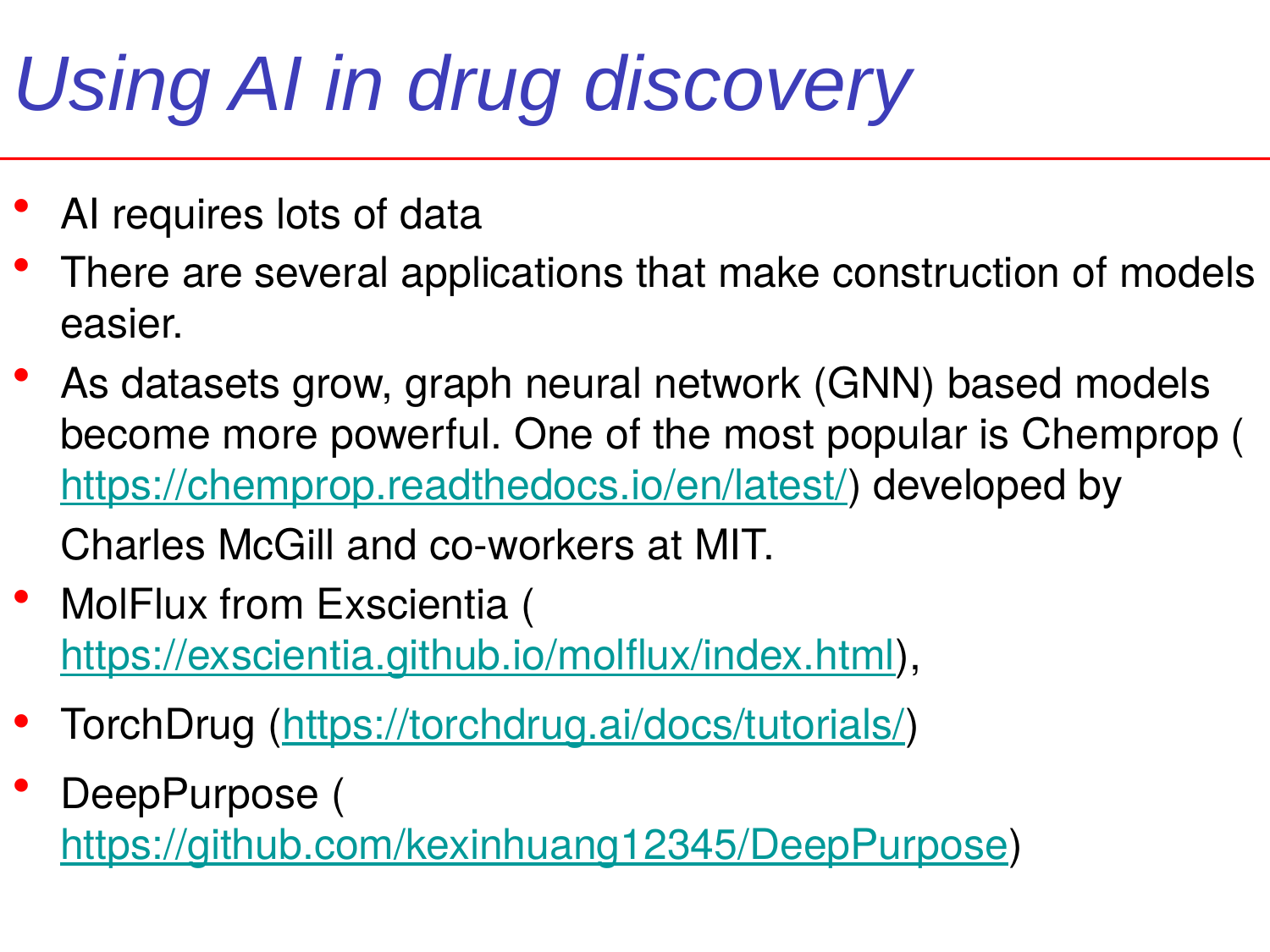

# Using AI in drug discovery
AI requires lots of data
There are several applications that make construction of models easier.
As datasets grow, graph neural network (GNN) based models become more powerful. One of the most popular is Chemprop (https://chemprop.readthedocs.io/en/latest/) developed by Charles McGill and co-workers at MIT.
MolFlux from Exscientia (https://exscientia.github.io/molflux/index.html),
TorchDrug (https://torchdrug.ai/docs/tutorials/)
DeepPurpose (https://github.com/kexinhuang12345/DeepPurpose)